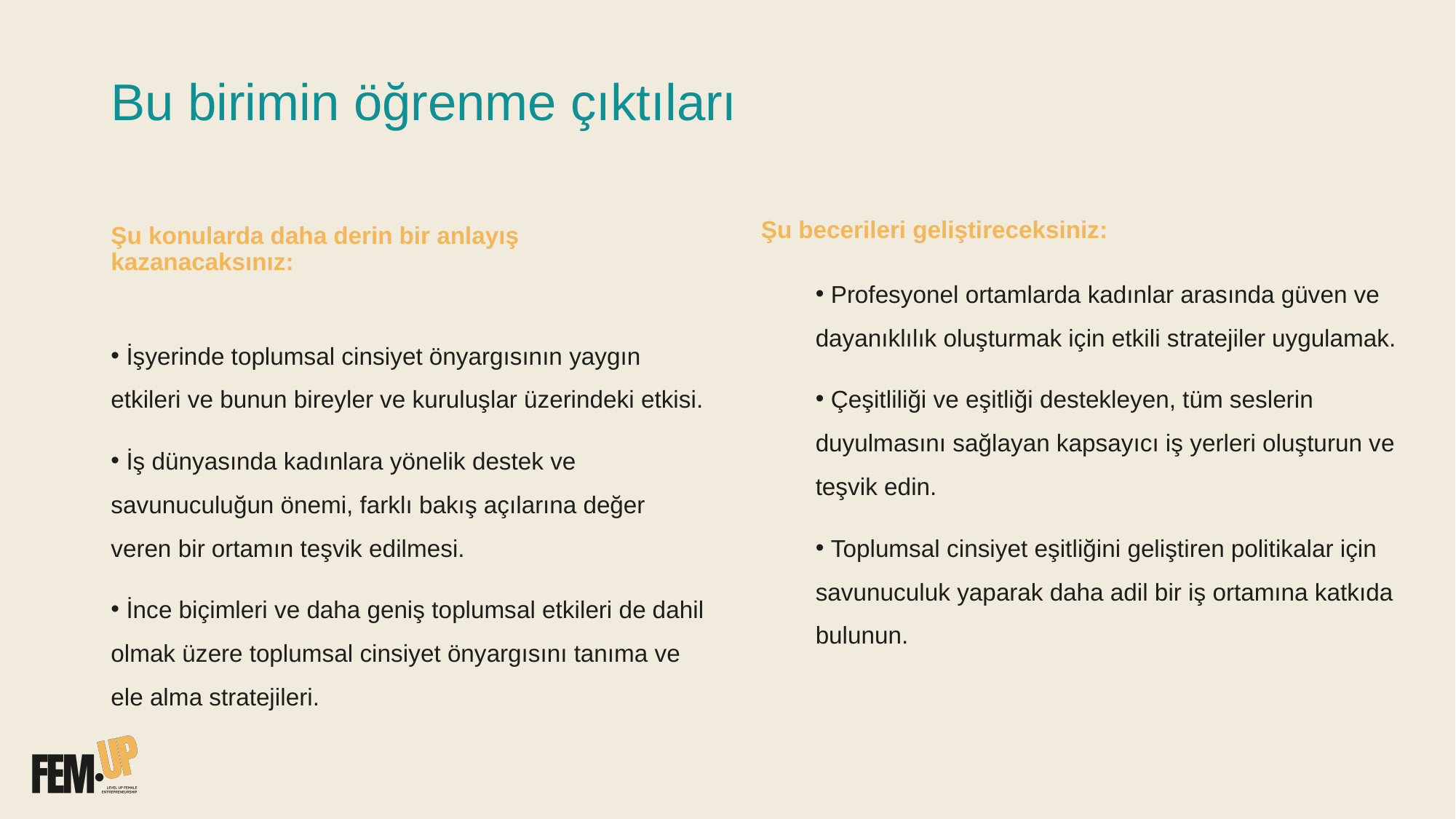

# Bu birimin öğrenme çıktıları
Şu becerileri geliştireceksiniz:
 Profesyonel ortamlarda kadınlar arasında güven ve dayanıklılık oluşturmak için etkili stratejiler uygulamak.
 Çeşitliliği ve eşitliği destekleyen, tüm seslerin duyulmasını sağlayan kapsayıcı iş yerleri oluşturun ve teşvik edin.
 Toplumsal cinsiyet eşitliğini geliştiren politikalar için savunuculuk yaparak daha adil bir iş ortamına katkıda bulunun.

Şu konularda daha derin bir anlayış kazanacaksınız:

 İşyerinde toplumsal cinsiyet önyargısının yaygın etkileri ve bunun bireyler ve kuruluşlar üzerindeki etkisi.
 İş dünyasında kadınlara yönelik destek ve savunuculuğun önemi, farklı bakış açılarına değer veren bir ortamın teşvik edilmesi.
 İnce biçimleri ve daha geniş toplumsal etkileri de dahil olmak üzere toplumsal cinsiyet önyargısını tanıma ve ele alma stratejileri.